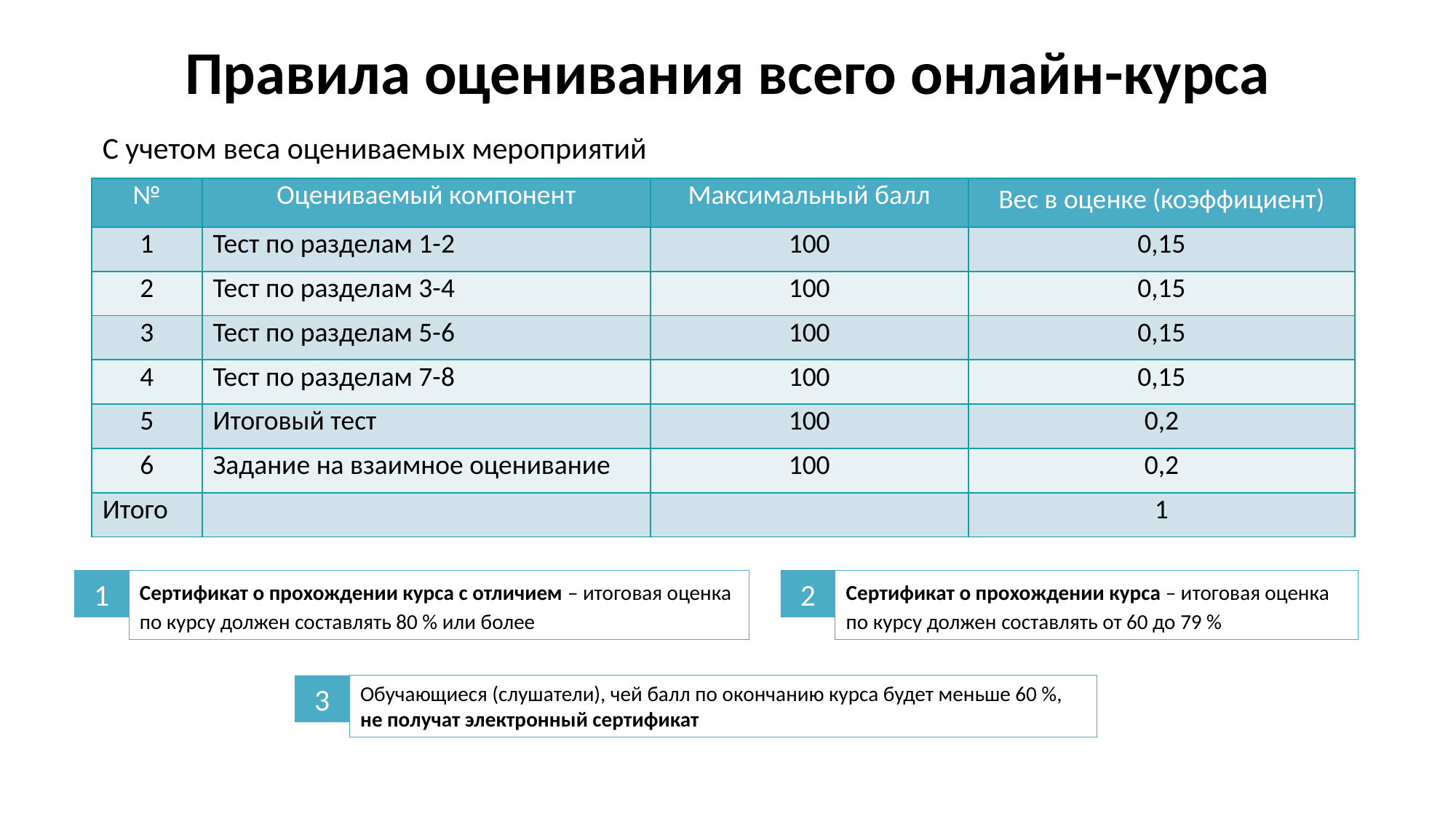

Правила оценивания всего онлайн-курса
С учетом веса оцениваемых мероприятий
| № | Оцениваемый компонент | Максимальный балл | Вес в оценке (коэффициент) |
| --- | --- | --- | --- |
| 1 | Тест по разделам 1-2 | 100 | 0,15 |
| 2 | Тест по разделам 3-4 | 100 | 0,15 |
| 3 | Тест по разделам 5-6 | 100 | 0,15 |
| 4 | Тест по разделам 7-8 | 100 | 0,15 |
| 5 | Итоговый тест | 100 | 0,2 |
| 6 | Задание на взаимное оценивание | 100 | 0,2 |
| Итого |  |  | 1 |
1
Сертификат о прохождении курса с отличием – итоговая оценка по курсу должен составлять 80 % или более
2
Сертификат о прохождении курса – итоговая оценка
по курсу должен составлять от 60 до 79 %
3
Обучающиеся (слушатели), чей балл по окончанию курса будет меньше 60 %, не получат электронный сертификат